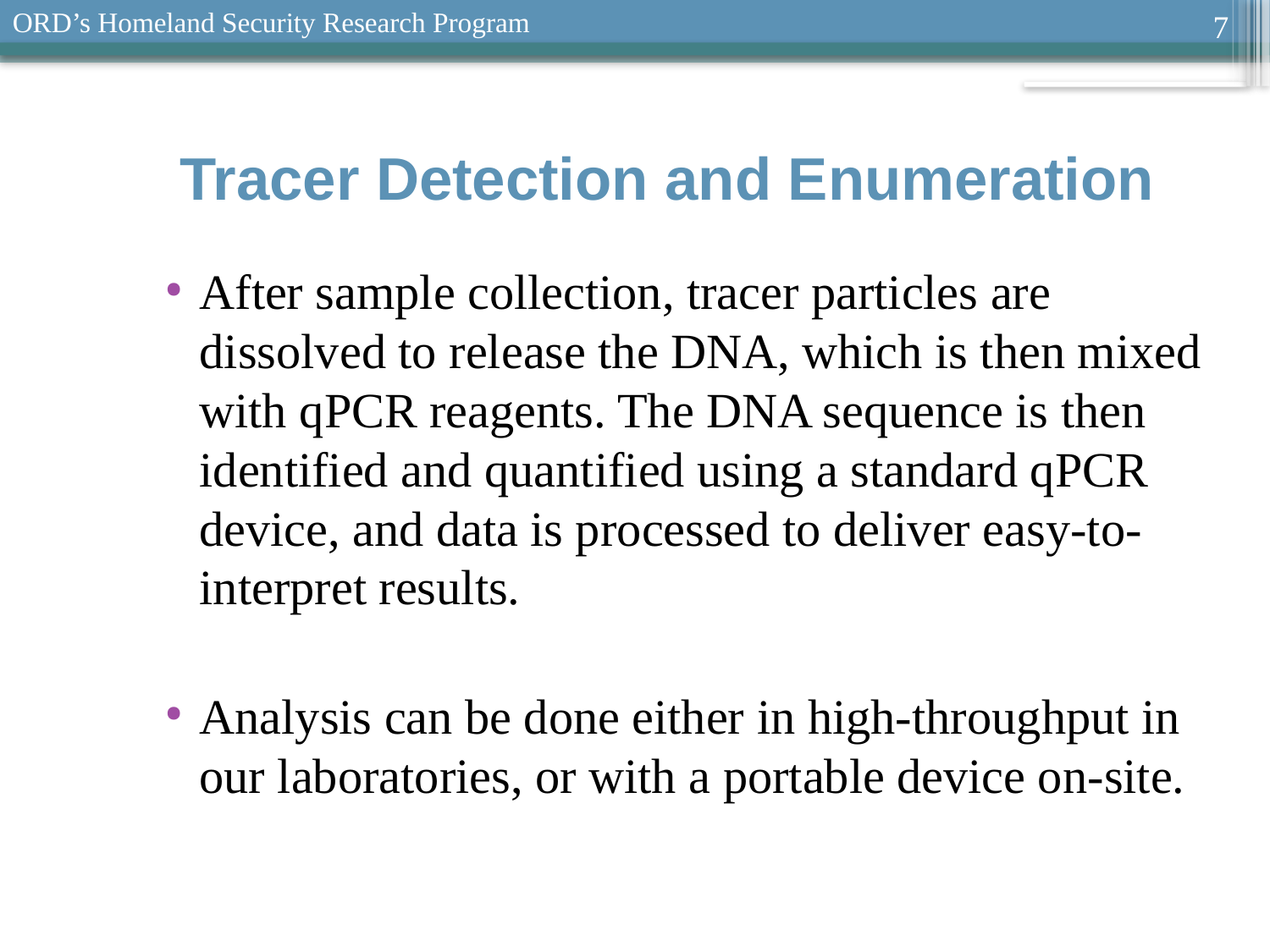

# Tracer Detection and Enumeration
After sample collection, tracer particles are dissolved to release the DNA, which is then mixed with qPCR reagents. The DNA sequence is then identified and quantified using a standard qPCR device, and data is processed to deliver easy-to-interpret results.

Analysis can be done either in high-throughput in our laboratories, or with a portable device on-site.

7